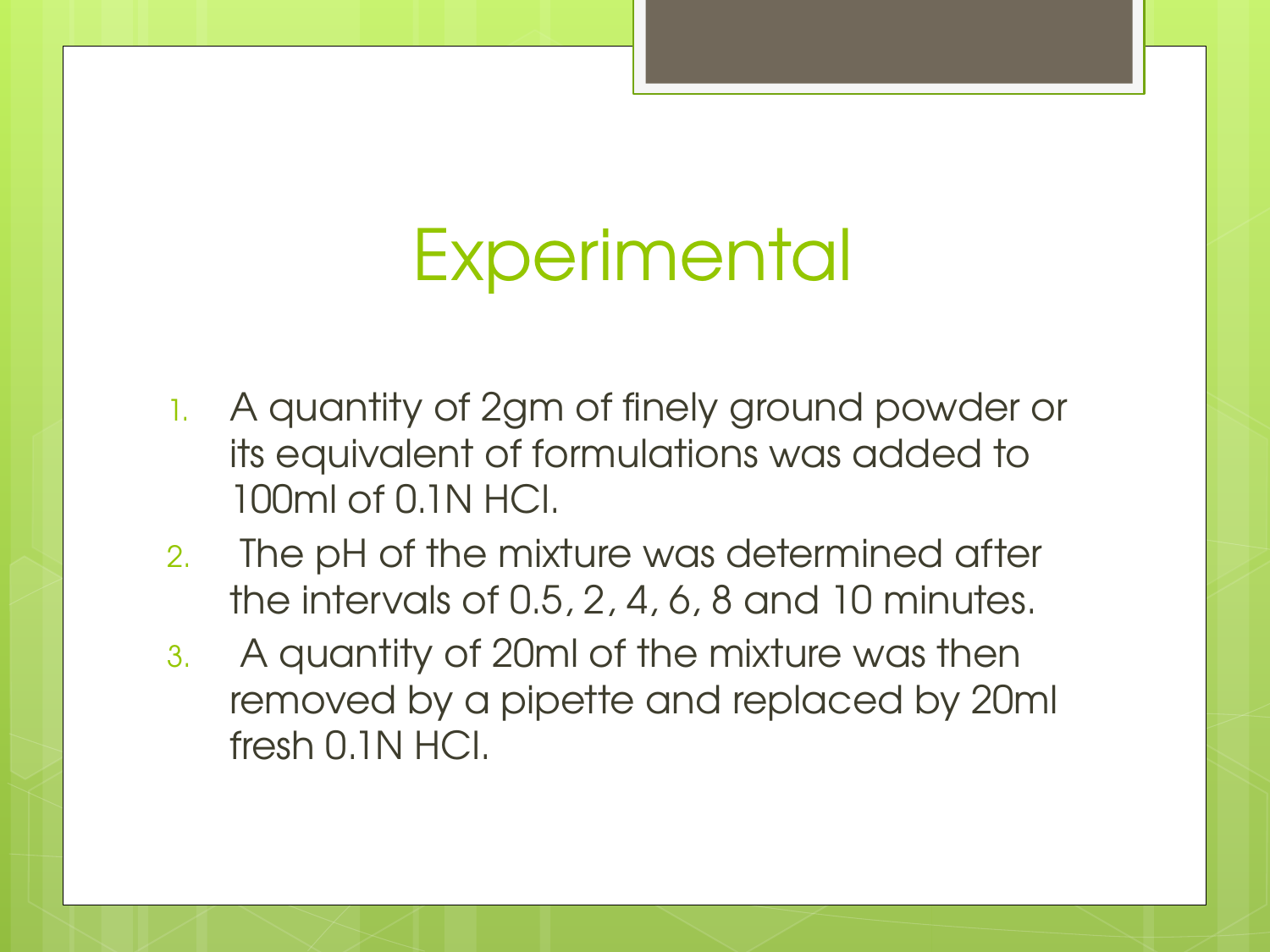

# Experimental

A quantity of 2gm of finely ground powder or its equivalent of formulations was added to 100ml of 0.1N HCI.
 The pH of the mixture was determined after the intervals of 0.5, 2, 4, 6, 8 and 10 minutes.
 A quantity of 20ml of the mixture was then removed by a pipette and replaced by 20ml fresh 0.1N HCI.